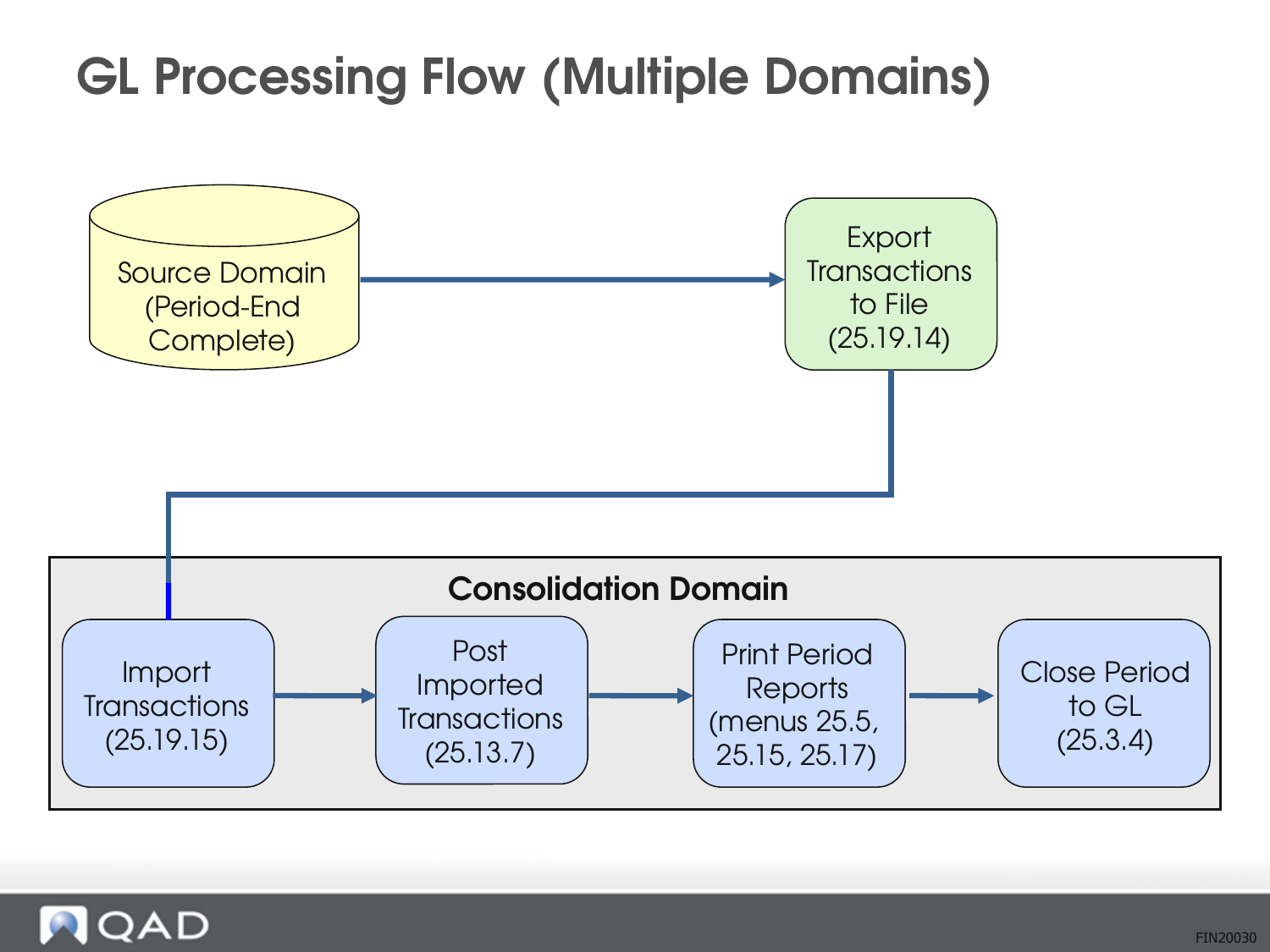

# GL Processing Flow (Multiple Domains)

Source Domain
(Period-End
Complete)

Export
Transactions
to File
(25.19.14)

Consolidation Domain

Consolidation Database

Post
Imported
Transactions
(25.13.7)

Import
Transactions
(25.19.15)

Print Period
Reports
(menus 25.5,
25.15, 25.17)

Close Period
to GL
(25.3.4)

FIN20030